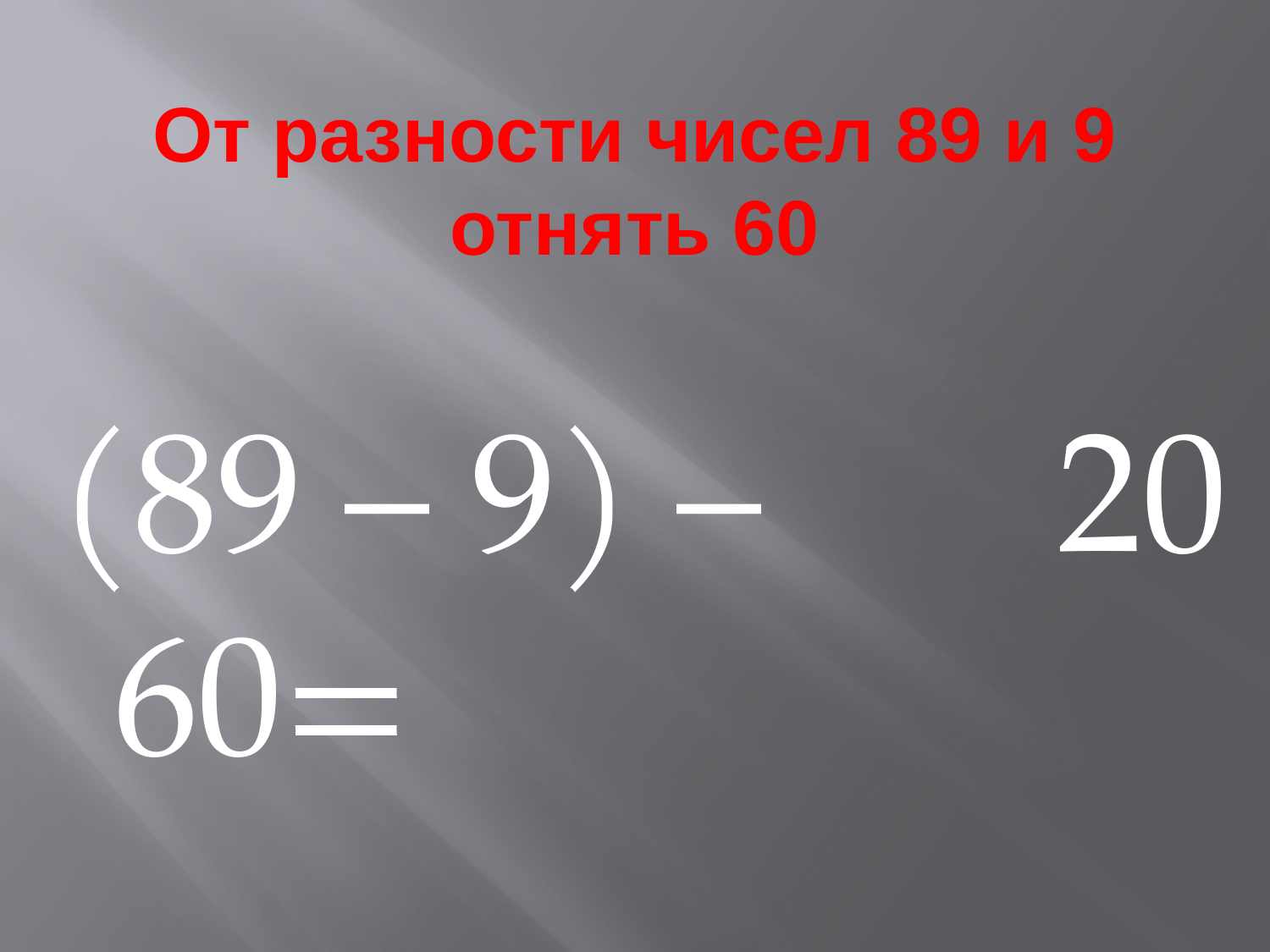

# От разности чисел 89 и 9 отнять 60
(89 – 9) – 60=
20